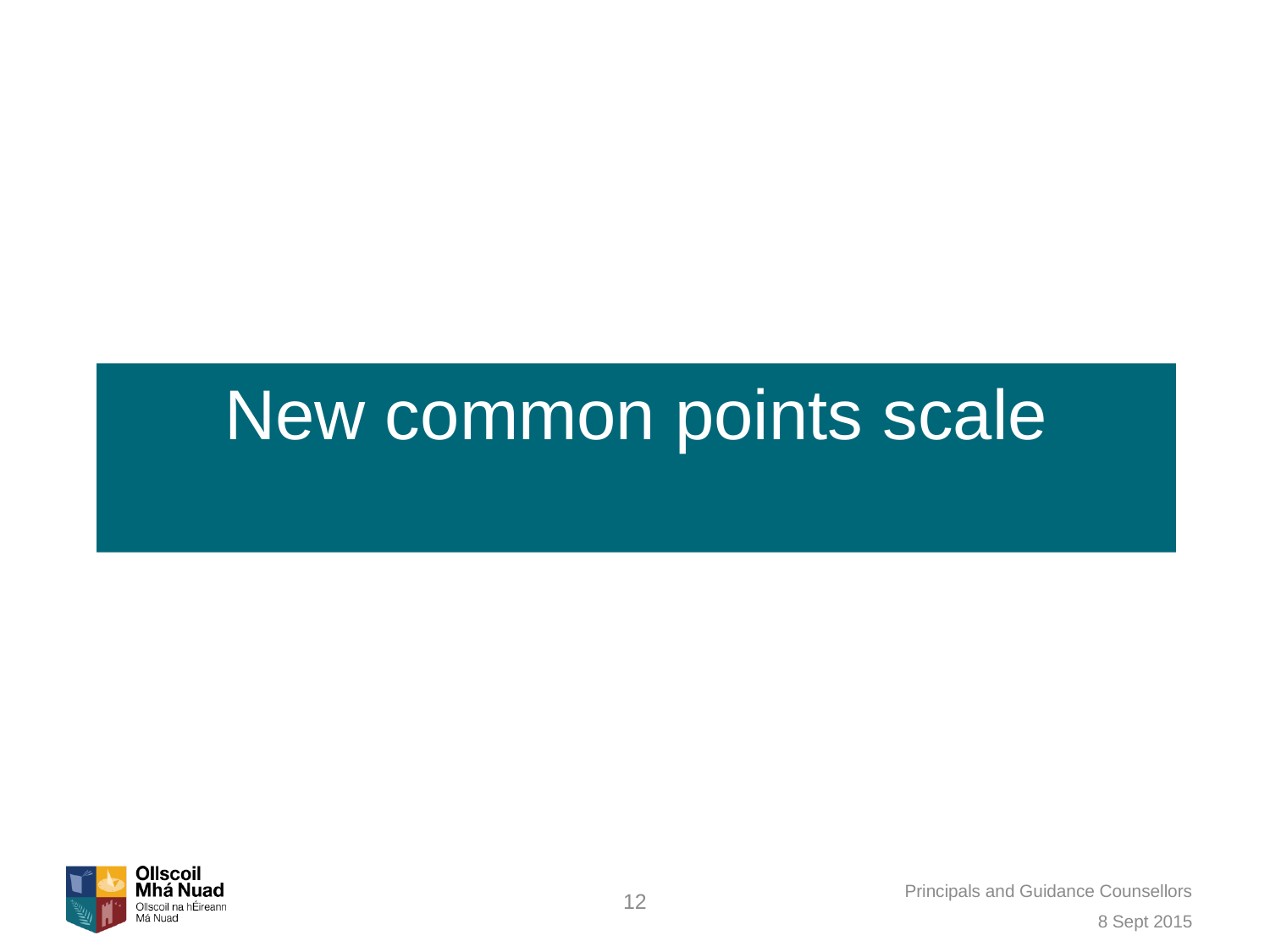

# New common points scale

Principals and Guidance Counsellors
12
8 Sept 2015